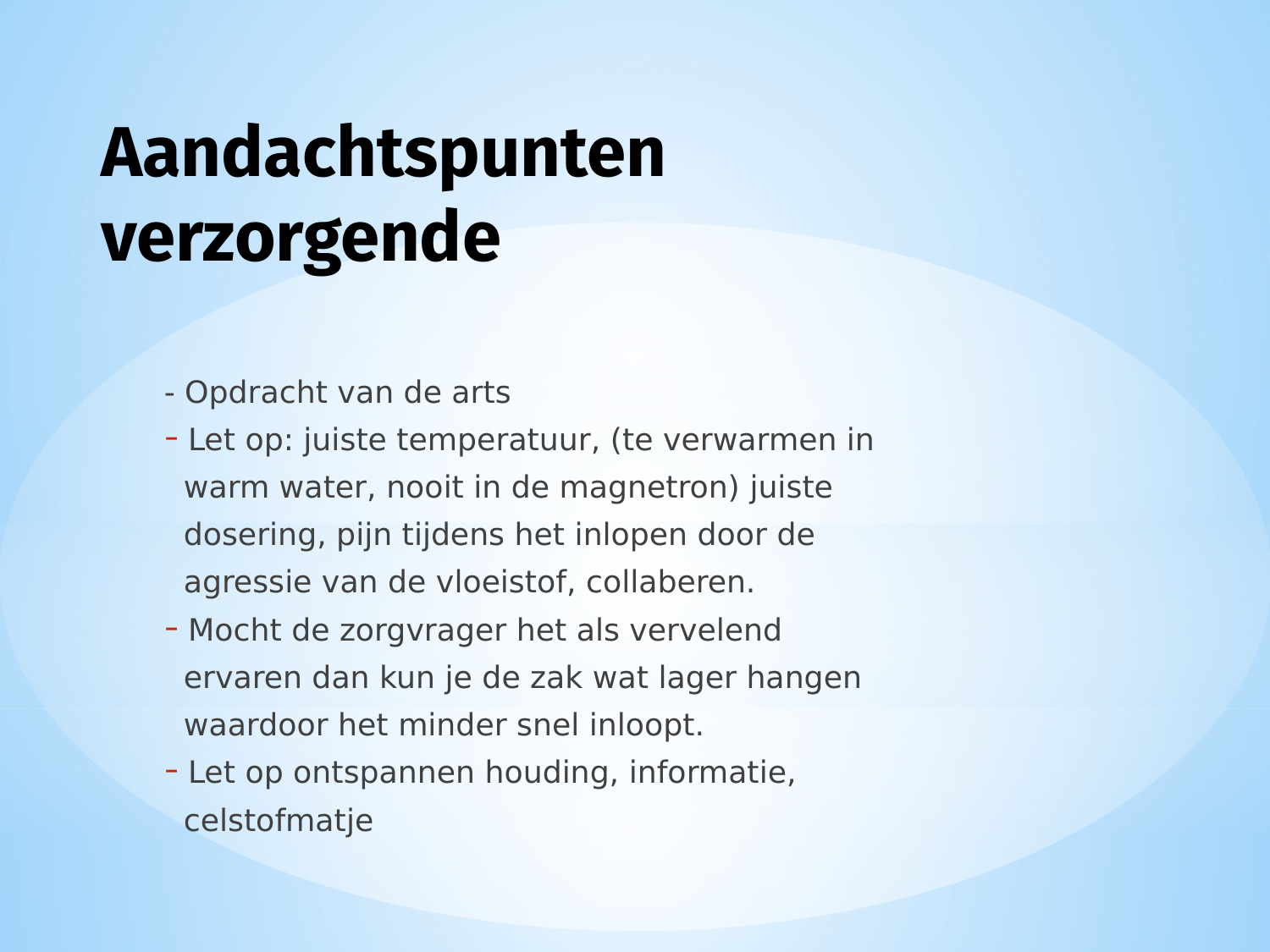

# Aandachtspunten verzorgende
- Opdracht van de arts
Let op: juiste temperatuur, (te verwarmen in
  warm water, nooit in de magnetron) juiste
  dosering, pijn tijdens het inlopen door de
  agressie van de vloeistof, collaberen.
Mocht de zorgvrager het als vervelend
  ervaren dan kun je de zak wat lager hangen
  waardoor het minder snel inloopt.
Let op ontspannen houding, informatie,
  celstofmatje